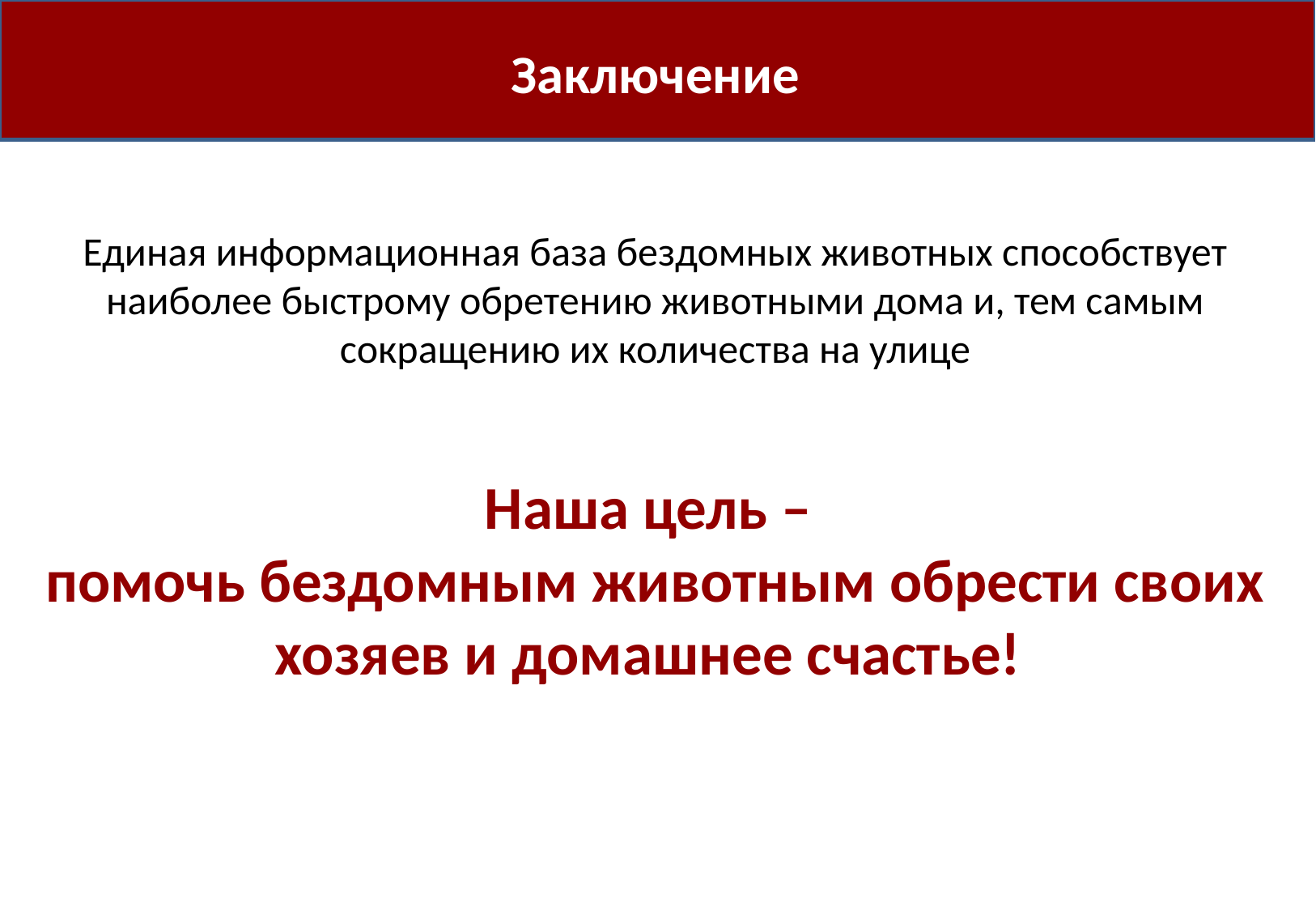

Заключение

Единая информационная база бездомных животных способствует наиболее быстрому обретению животными дома и, тем самым сокращению их количества на улице

Наша цель –
помочь бездомным животным обрести своих хозяев и домашнее счастье!